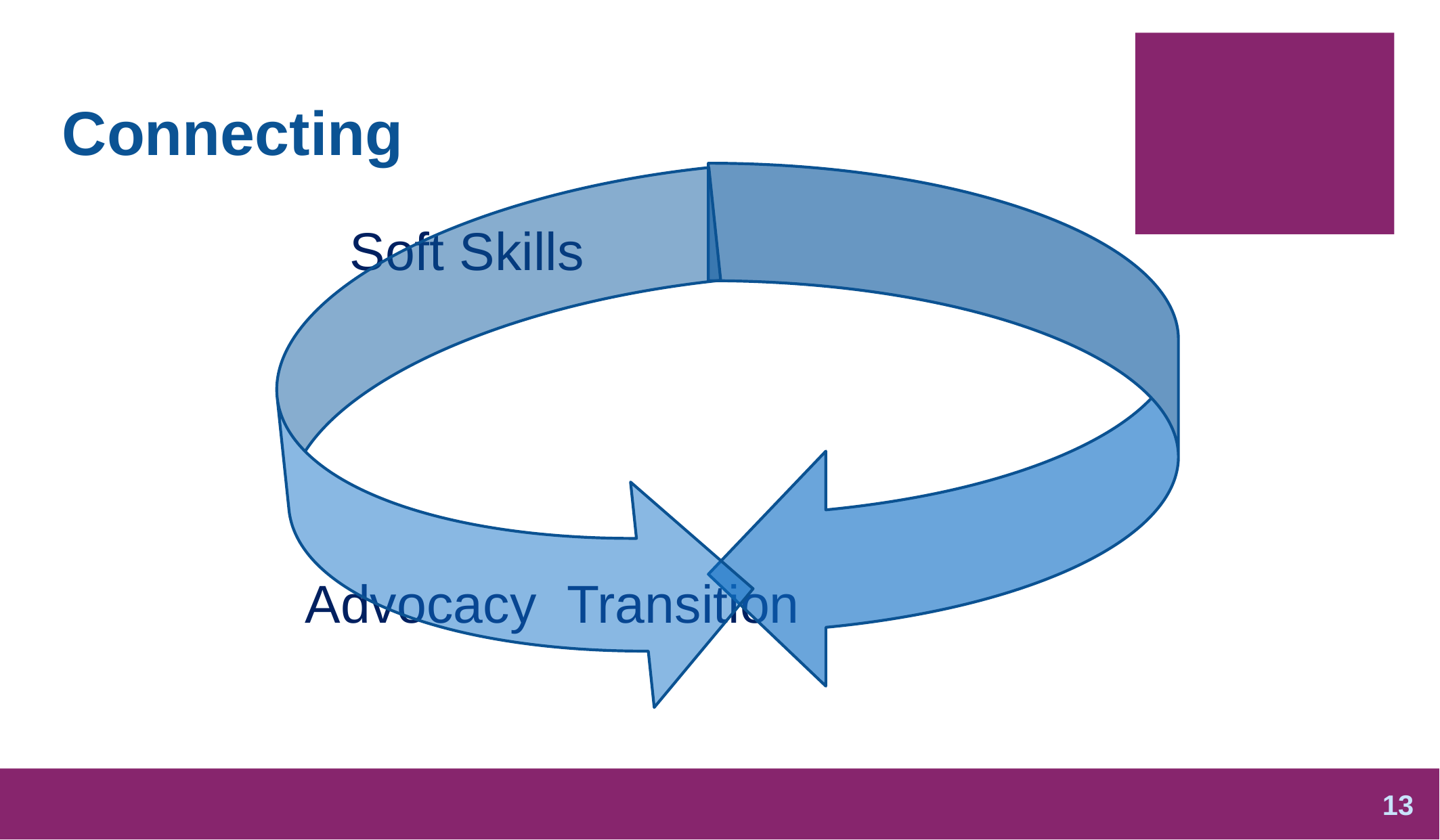

# Connecting

			   Soft Skills

		Advocacy	Transition

13